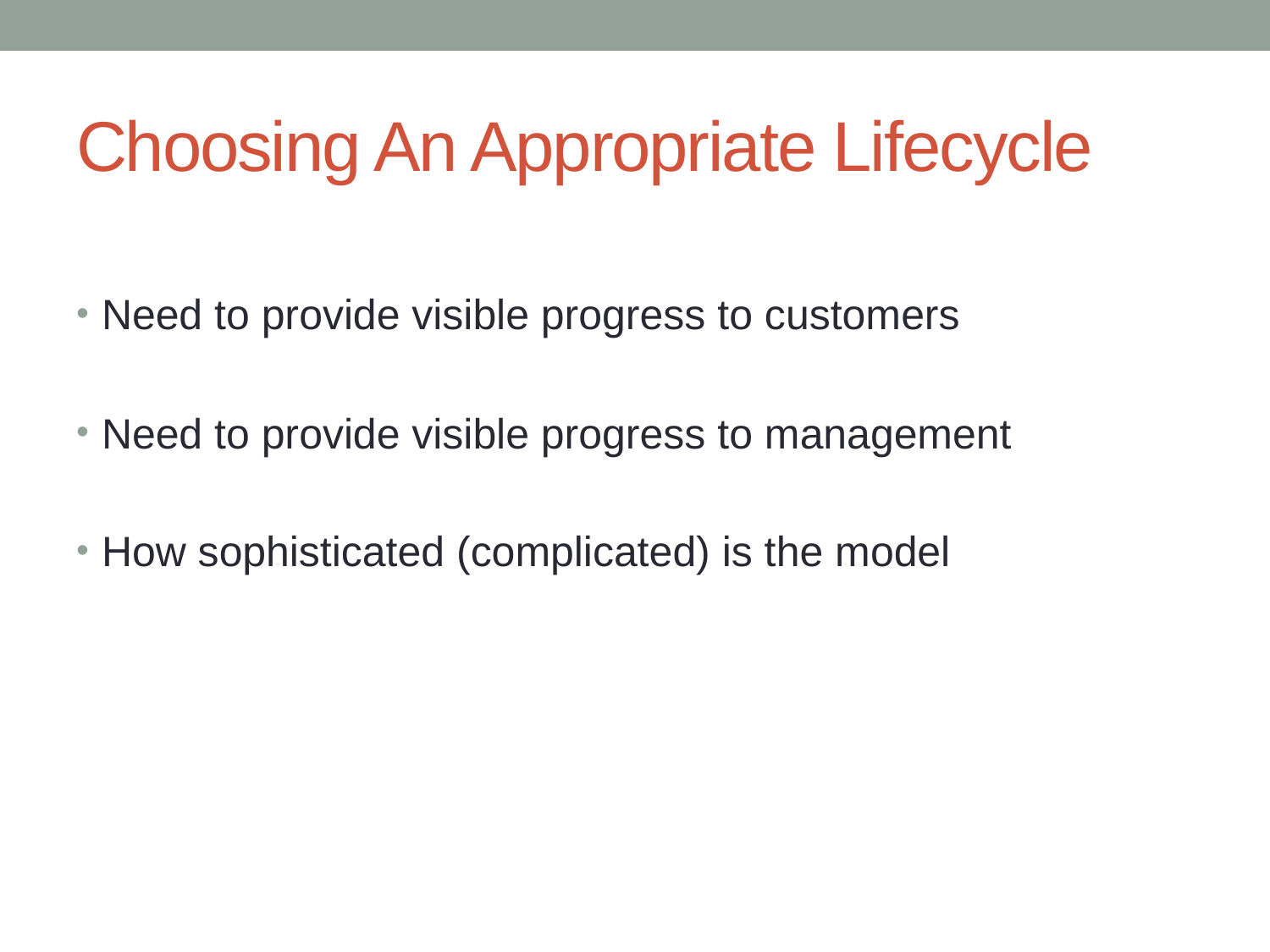

# Choosing An Appropriate Lifecycle

Need to provide visible progress to customers

Need to provide visible progress to management

How sophisticated (complicated) is the model